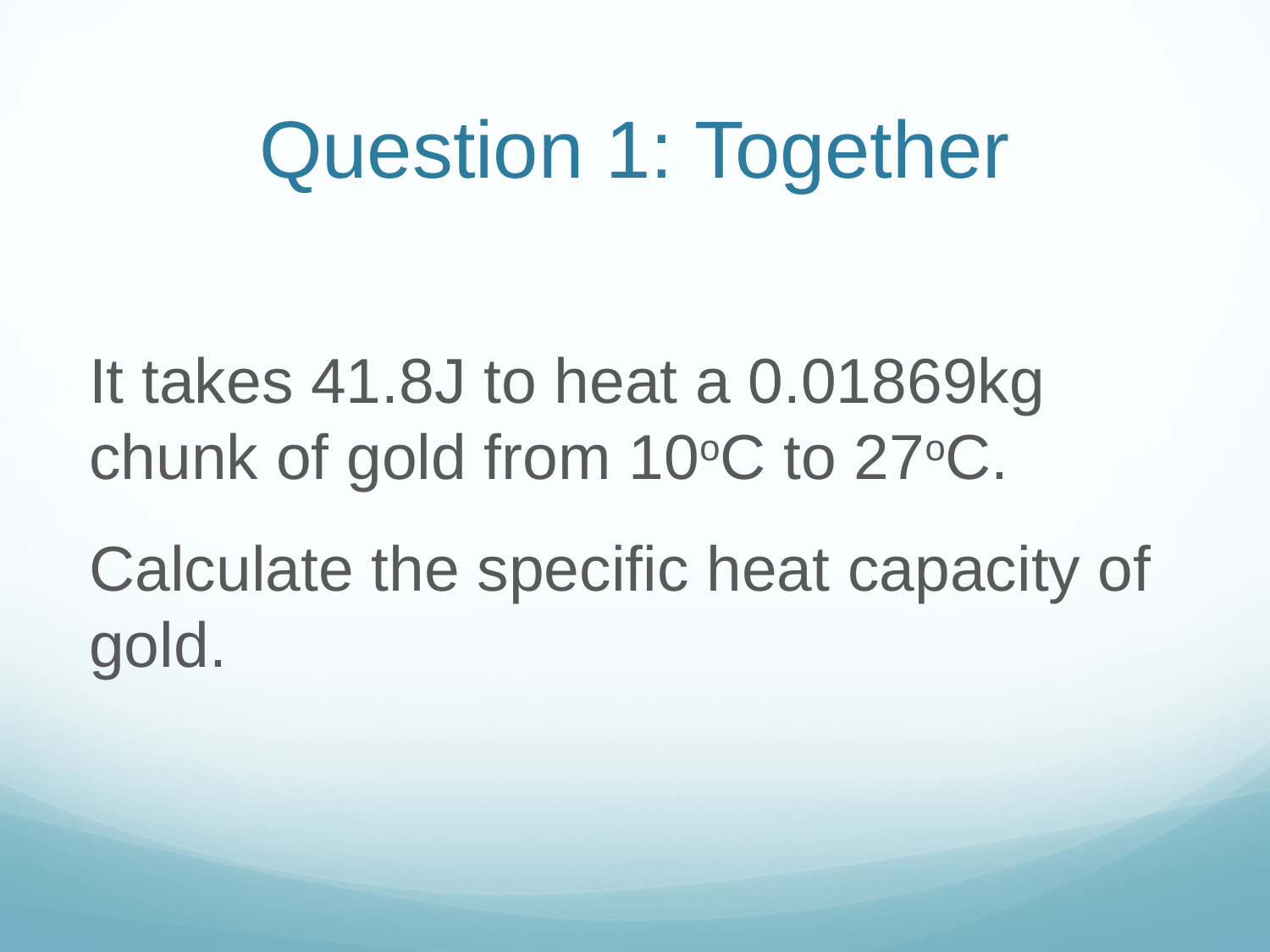

# Question 1: Together

It takes 41.8J to heat a 0.01869kg chunk of gold from 10oC to 27oC.
Calculate the specific heat capacity of gold.